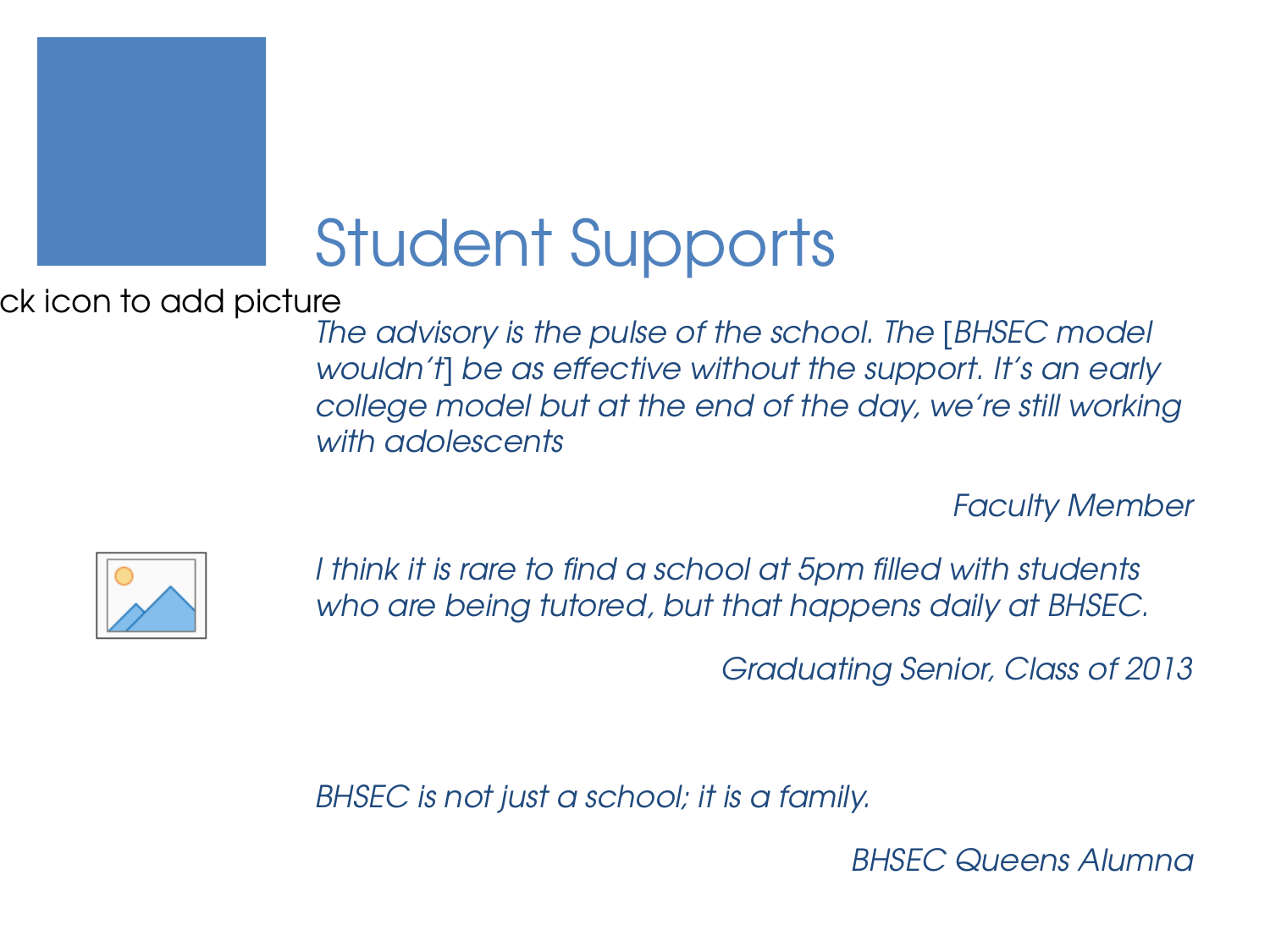

# Student Supports

The advisory is the pulse of the school. The [BHSEC model wouldn’t] be as effective without the support. It’s an early college model but at the end of the day, we’re still working with adolescents
Faculty Member
I think it is rare to find a school at 5pm filled with students who are being tutored, but that happens daily at BHSEC.
Graduating Senior, Class of 2013

BHSEC is not just a school; it is a family.
BHSEC Queens Alumna